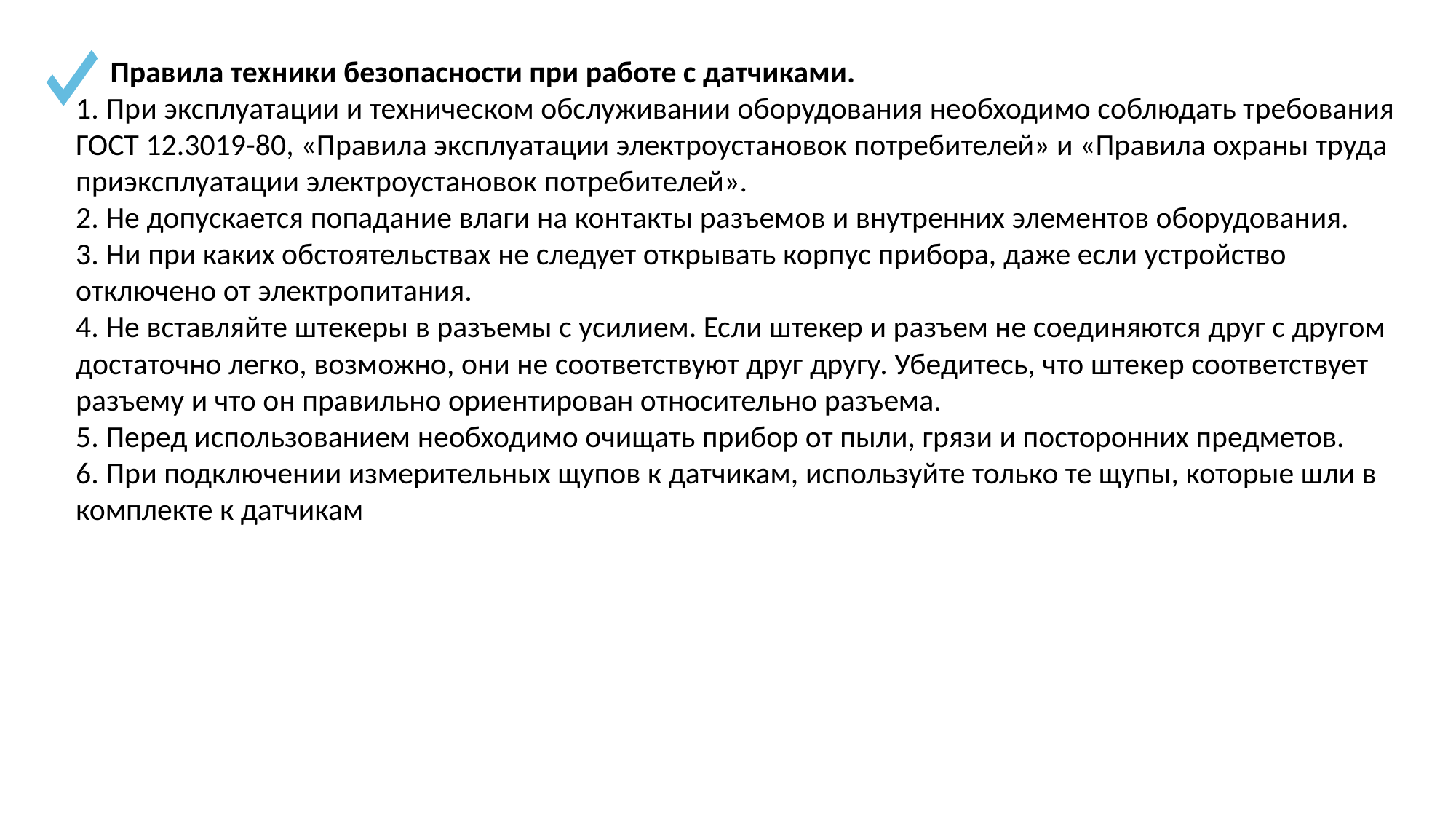

Правила техники безопасности при работе с датчиками.
1. При эксплуатации и техническом обслуживании оборудования необходимо соблюдать требования
ГОСТ 12.3019-80, «Правила эксплуатации электроустановок потребителей» и «Правила охраны труда приэксплуатации электроустановок потребителей».
2. Не допускается попадание влаги на контакты разъемов и внутренних элементов оборудования.
3. Ни при каких обстоятельствах не следует открывать корпус прибора, даже если устройство отключено от электропитания.
4. Не вставляйте штекеры в разъемы с усилием. Если штекер и разъем не соединяются друг с другом
достаточно легко, возможно, они не соответствуют друг другу. Убедитесь, что штекер соответствует
разъему и что он правильно ориентирован относительно разъема.
5. Перед использованием необходимо очищать прибор от пыли, грязи и посторонних предметов.
6. При подключении измерительных щупов к датчикам, используйте только те щупы, которые шли в
комплекте к датчикам